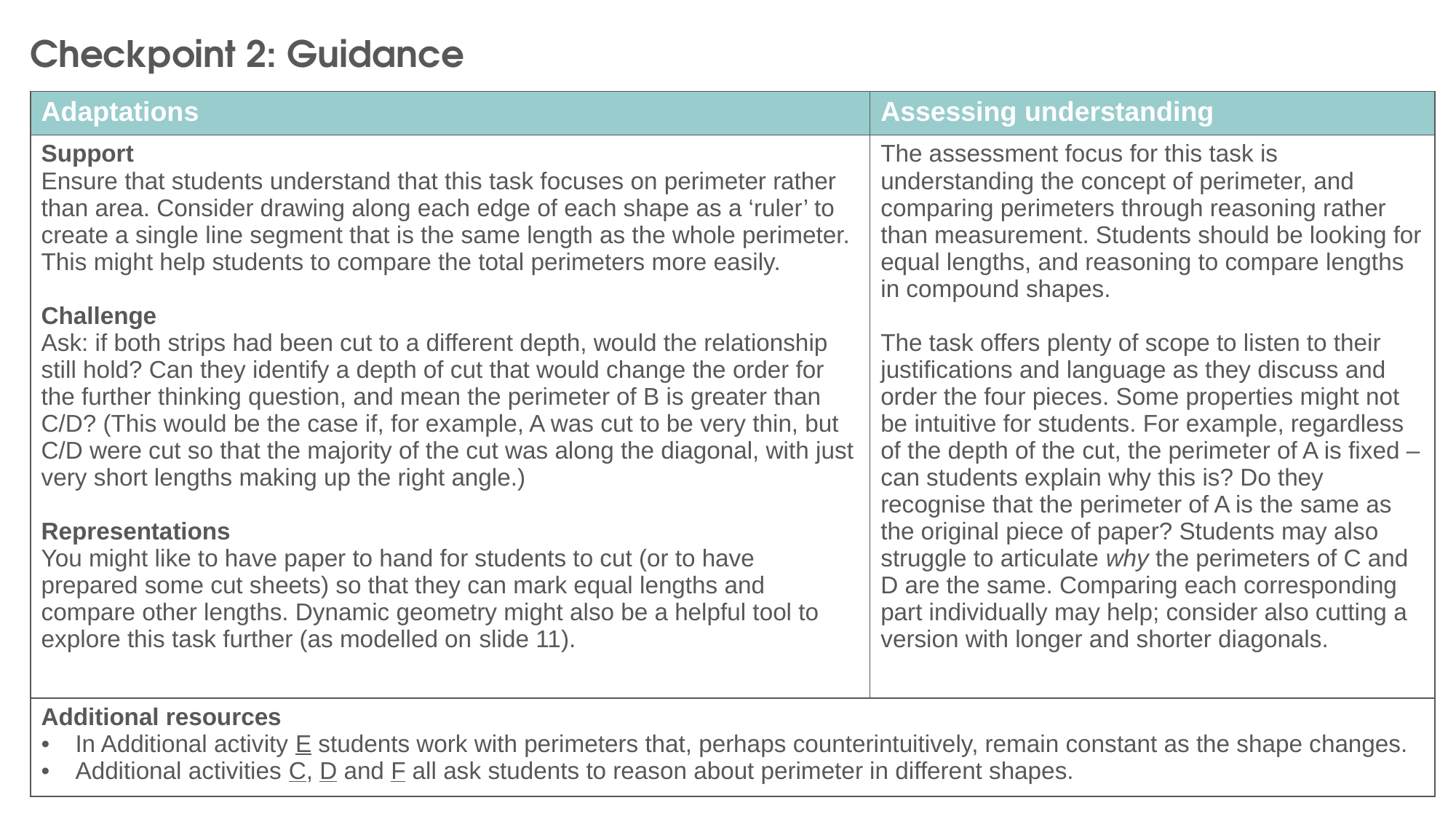

Checkpoint 2: Guidance
| Adaptations | Assessing understanding |
| --- | --- |
| Support Ensure that students understand that this task focuses on perimeter rather than area. Consider drawing along each edge of each shape as a ‘ruler’ to create a single line segment that is the same length as the whole perimeter. This might help students to compare the total perimeters more easily. Challenge Ask: if both strips had been cut to a different depth, would the relationship still hold? Can they identify a depth of cut that would change the order for the further thinking question, and mean the perimeter of B is greater than C/D? (This would be the case if, for example, A was cut to be very thin, but C/D were cut so that the majority of the cut was along the diagonal, with just very short lengths making up the right angle.) Representations You might like to have paper to hand for students to cut (or to have prepared some cut sheets) so that they can mark equal lengths and compare other lengths. Dynamic geometry might also be a helpful tool to explore this task further (as modelled on slide 11). | The assessment focus for this task is understanding the concept of perimeter, and comparing perimeters through reasoning rather than measurement. Students should be looking for equal lengths, and reasoning to compare lengths in compound shapes. The task offers plenty of scope to listen to their justifications and language as they discuss and order the four pieces. Some properties might not be intuitive for students. For example, regardless of the depth of the cut, the perimeter of A is fixed – can students explain why this is? Do they recognise that the perimeter of A is the same as the original piece of paper? Students may also struggle to articulate why the perimeters of C and D are the same. Comparing each corresponding part individually may help; consider also cutting a version with longer and shorter diagonals. |
| Additional resources In Additional activity E students work with perimeters that, perhaps counterintuitively, remain constant as the shape changes. Additional activities C, D and F all ask students to reason about perimeter in different shapes. |  |